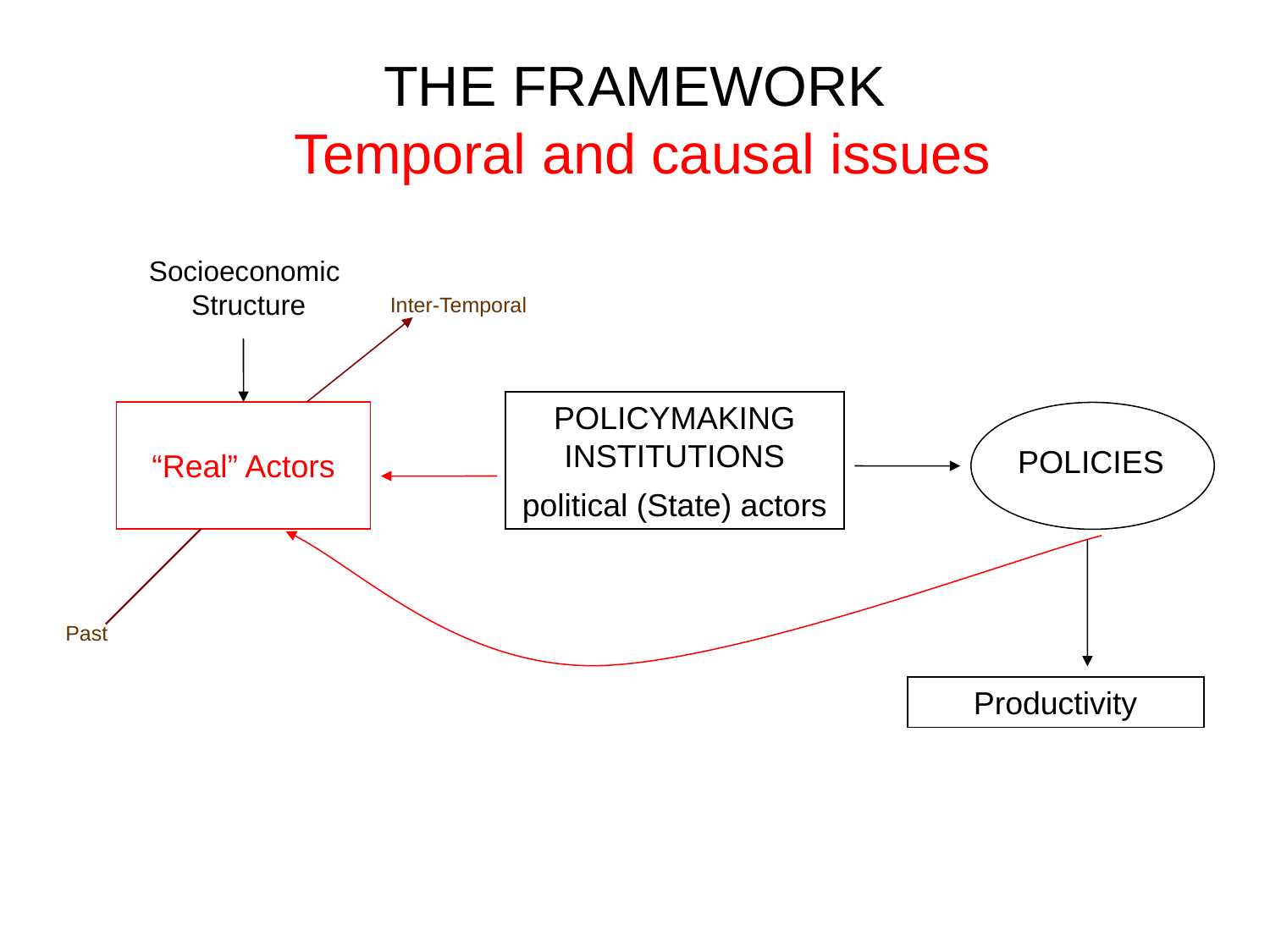

# THE FRAMEWORK Temporal and causal issues
Socioeconomic
Structure
Inter-Temporal

POLICYMAKING INSTITUTIONS
political (State) actors

“Real” Actors
POLICIES

Productivity
Past